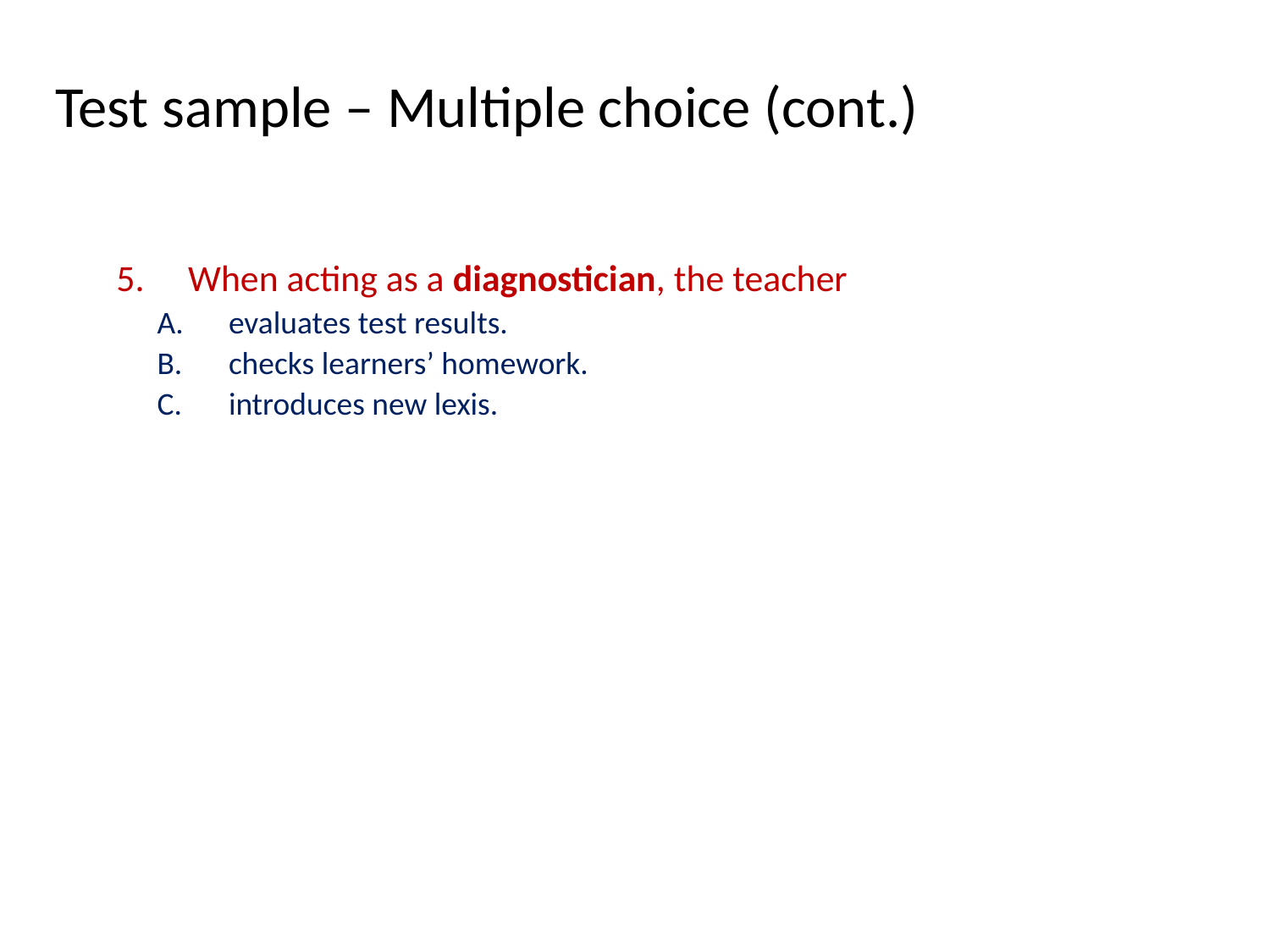

# Test sample – Multiple choice (cont.)
When acting as a diagnostician, the teacher
evaluates test results.
checks learners’ homework.
introduces new lexis.